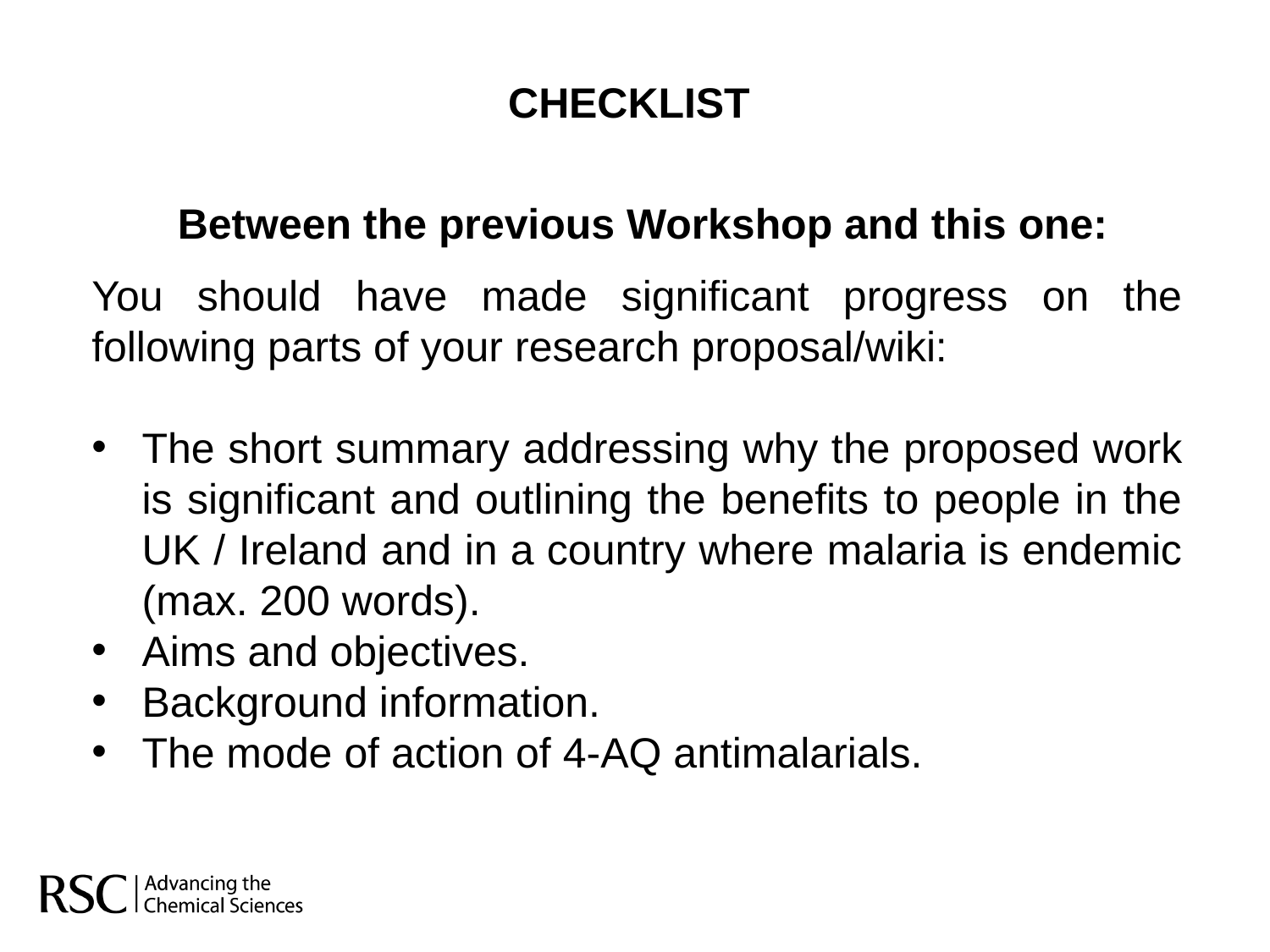

CHECKLIST
 Between the previous Workshop and this one:

You should have made significant progress on the following parts of your research proposal/wiki:

The short summary addressing why the proposed work is significant and outlining the benefits to people in the UK / Ireland and in a country where malaria is endemic (max. 200 words).
Aims and objectives.
Background information.
The mode of action of 4-AQ antimalarials.